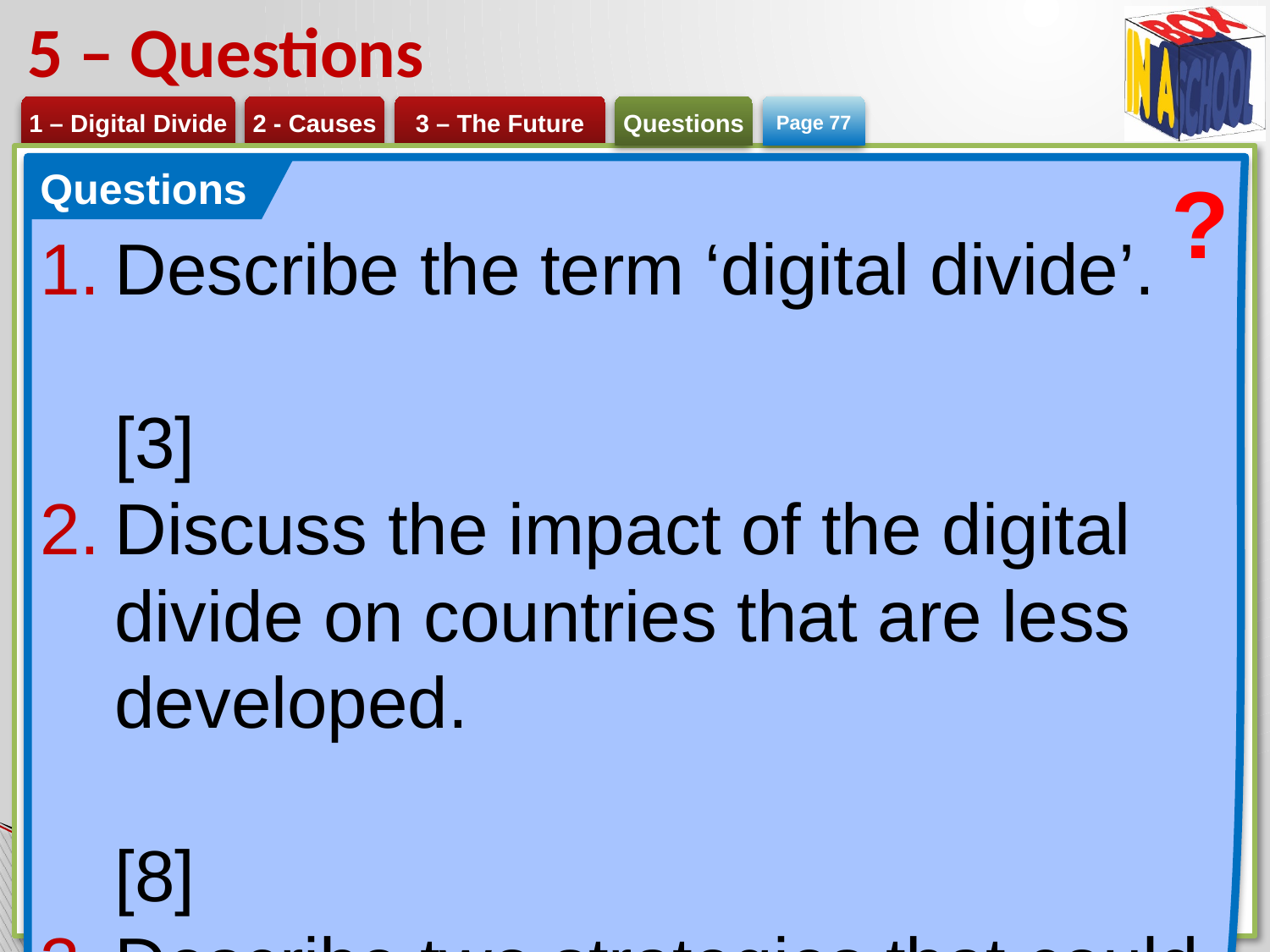

# 5 – Questions
Page 77
Questions

Describe the term ‘digital divide’. 	[3]
Discuss the impact of the digital divide on countries that are less developed. 	[8]
Describe two strategies that could be put in place to reduce the digital divide. 	[4]
?